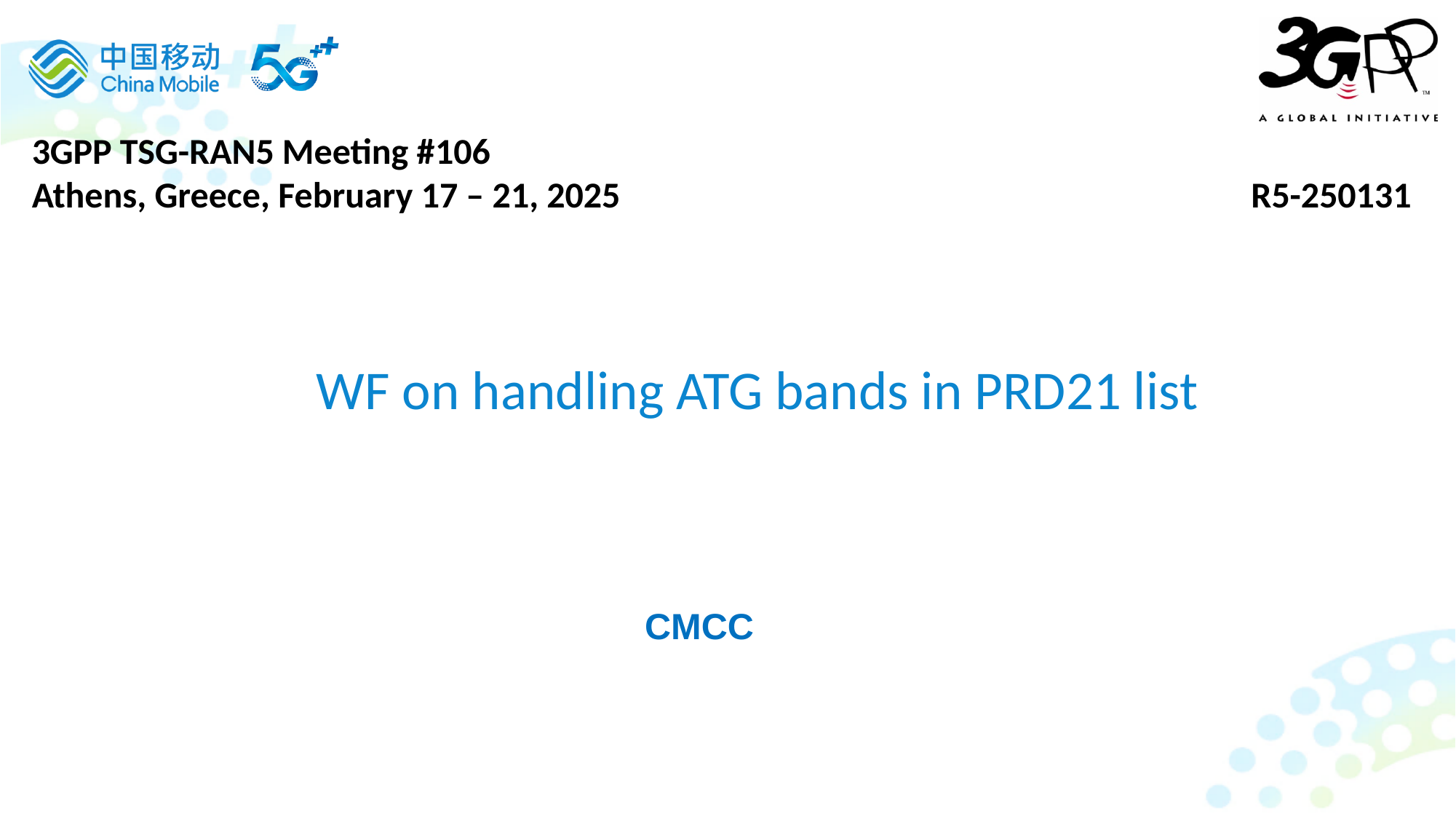

3GPP TSG-RAN5 Meeting #106
Athens, Greece, February 17 – 21, 2025                                                                             R5-250131
WF on handling ATG bands in PRD21 list
CMCC